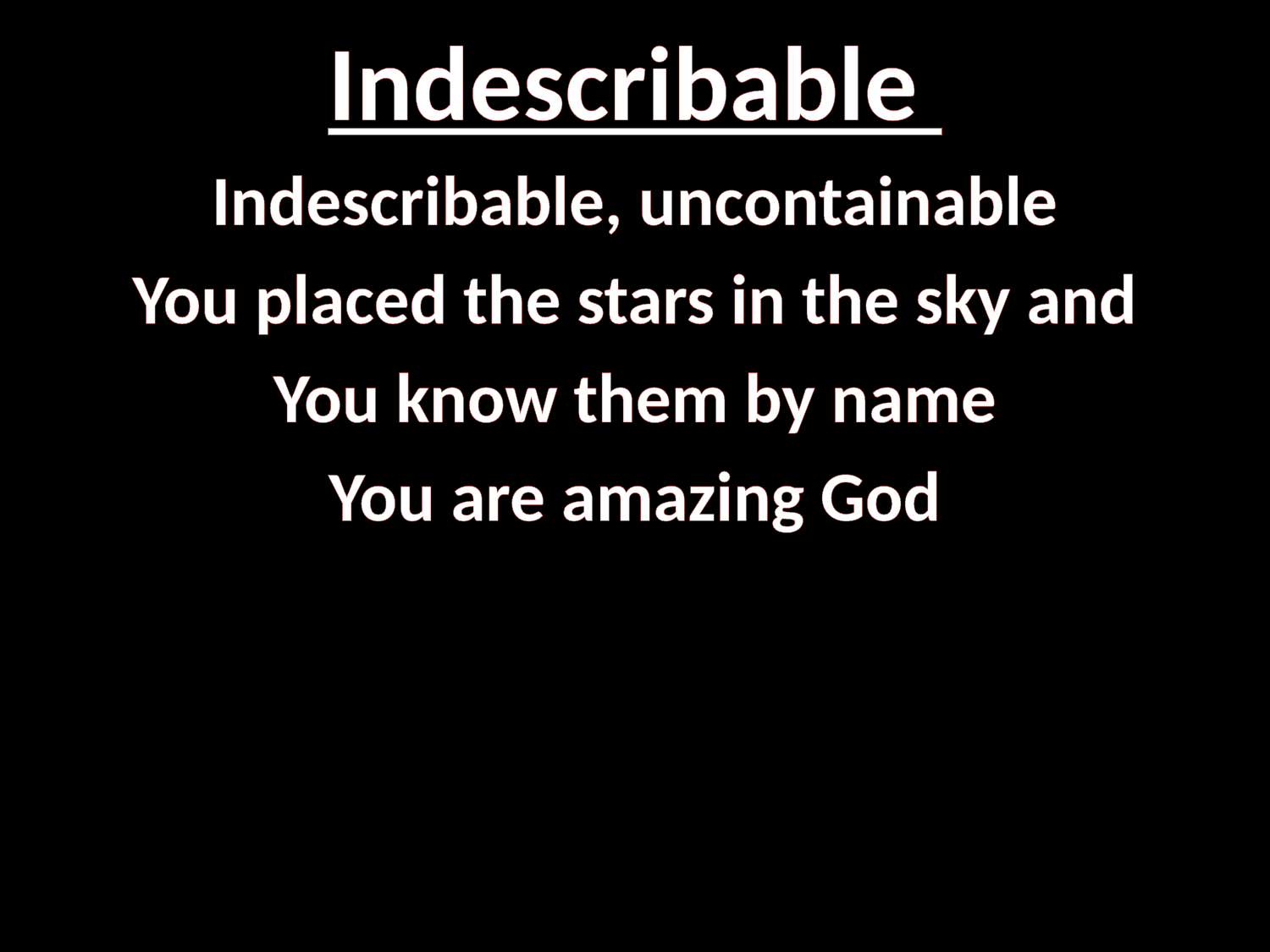

# Indescribable
Indescribable, uncontainable
You placed the stars in the sky and
You know them by name
You are amazing God